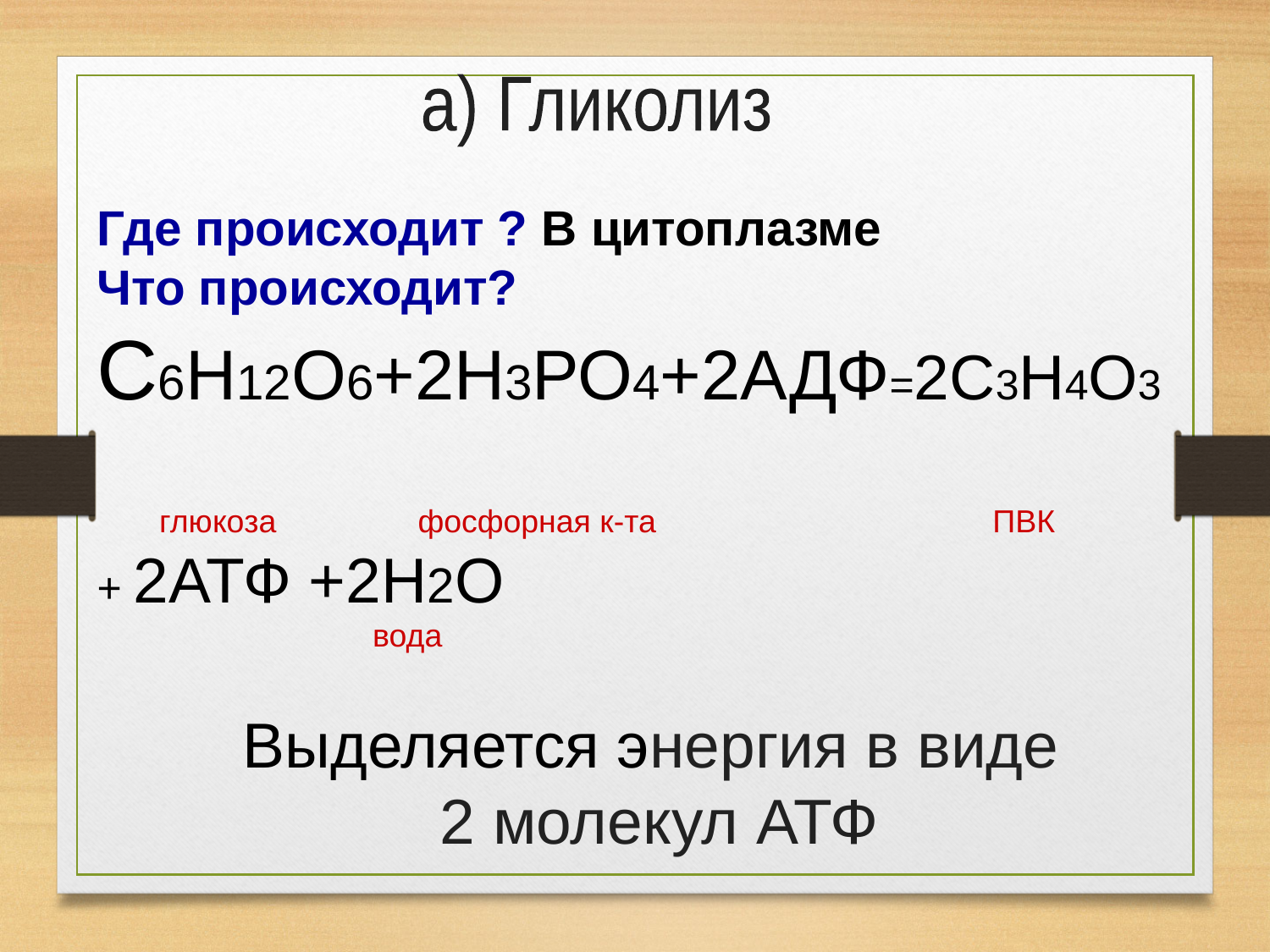

а) Гликолиз
Где происходит ? В цитоплазме
Что происходит?
С6Н12О6+2Н3РО4+2АДФ=2С3Н4О3
       глюкоза                фосфорная к-та                                      ПВК
+ 2АТФ +2Н2О
                               вода

Выделяется энергия в виде
 2 молекул АТФ